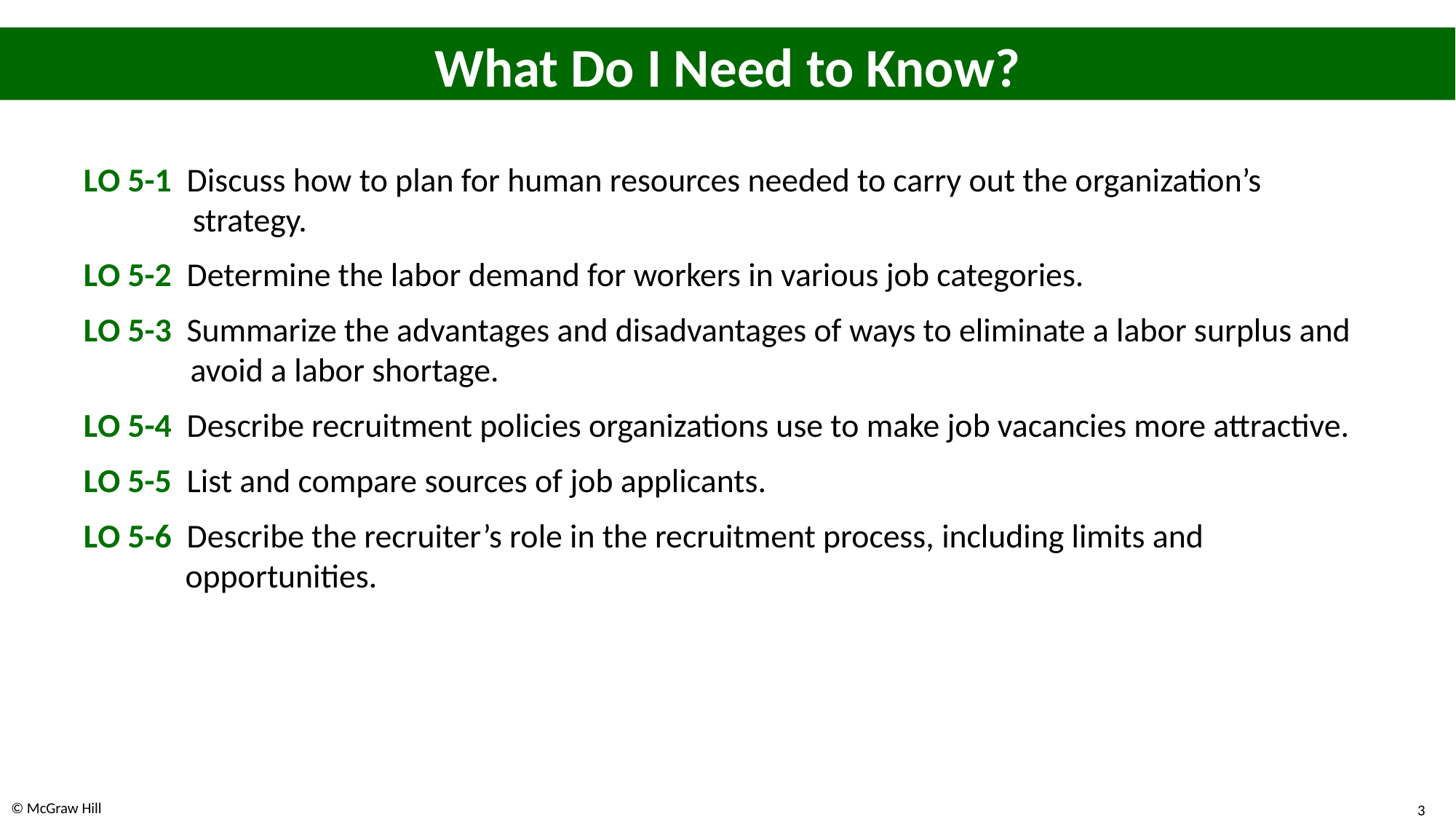

# What Do I Need to Know?
L O 5-1  Discuss how to plan for human resources needed to carry out the organization’s strategy.
L O 5-2  Determine the labor demand for workers in various job categories.
L O 5-3  Summarize the advantages and disadvantages of ways to eliminate a labor surplus and avoid a labor shortage.
L O 5-4  Describe recruitment policies organizations use to make job vacancies more attractive.
L O 5-5  List and compare sources of job applicants.
L O 5-6  Describe the recruiter’s role in the recruitment process, including limits and opportunities.